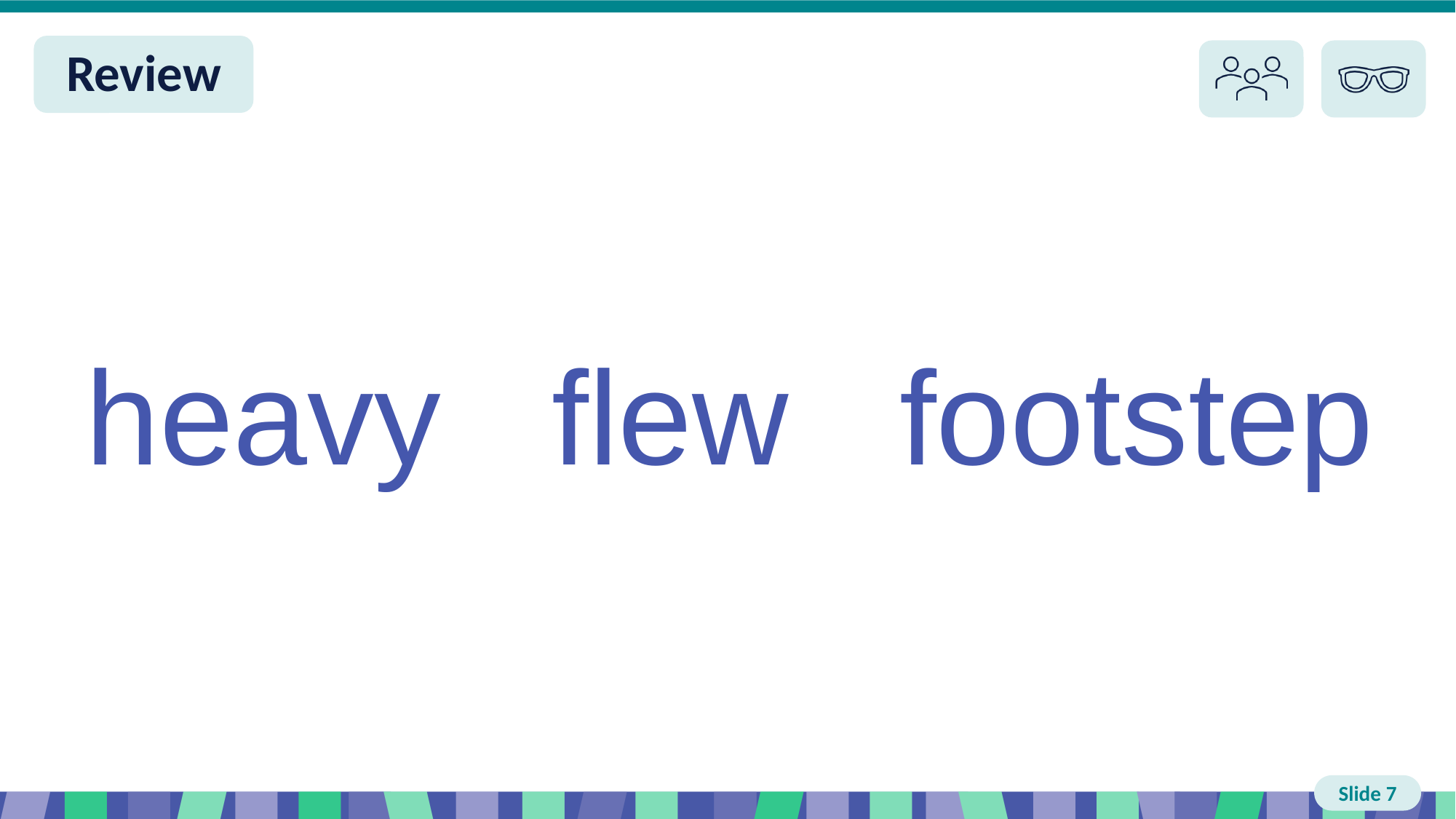

Slide 7 Review You do
heavy   flew   footstep